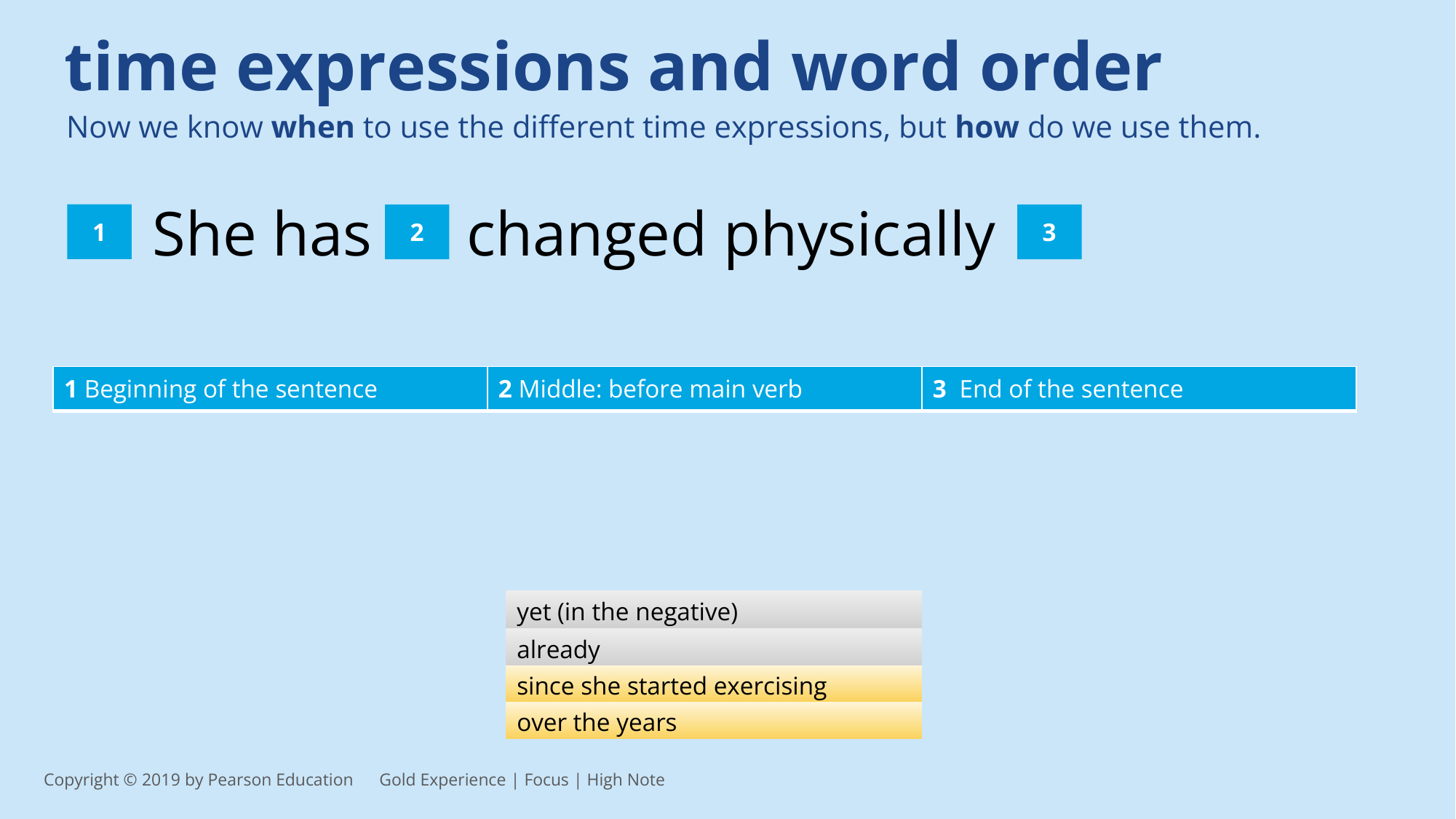

time expressions and word order
Now we know when to use the different time expressions, but how do we use them.
   She has      changed physically
1
2
3
| 1 Beginning of the sentence | 2 Middle: before main verb | 3 End of the sentence |
| --- | --- | --- |
yet (in the negative)
already
since she started exercising
over the years
Copyright © 2019 by Pearson Education      Gold Experience | Focus | High Note